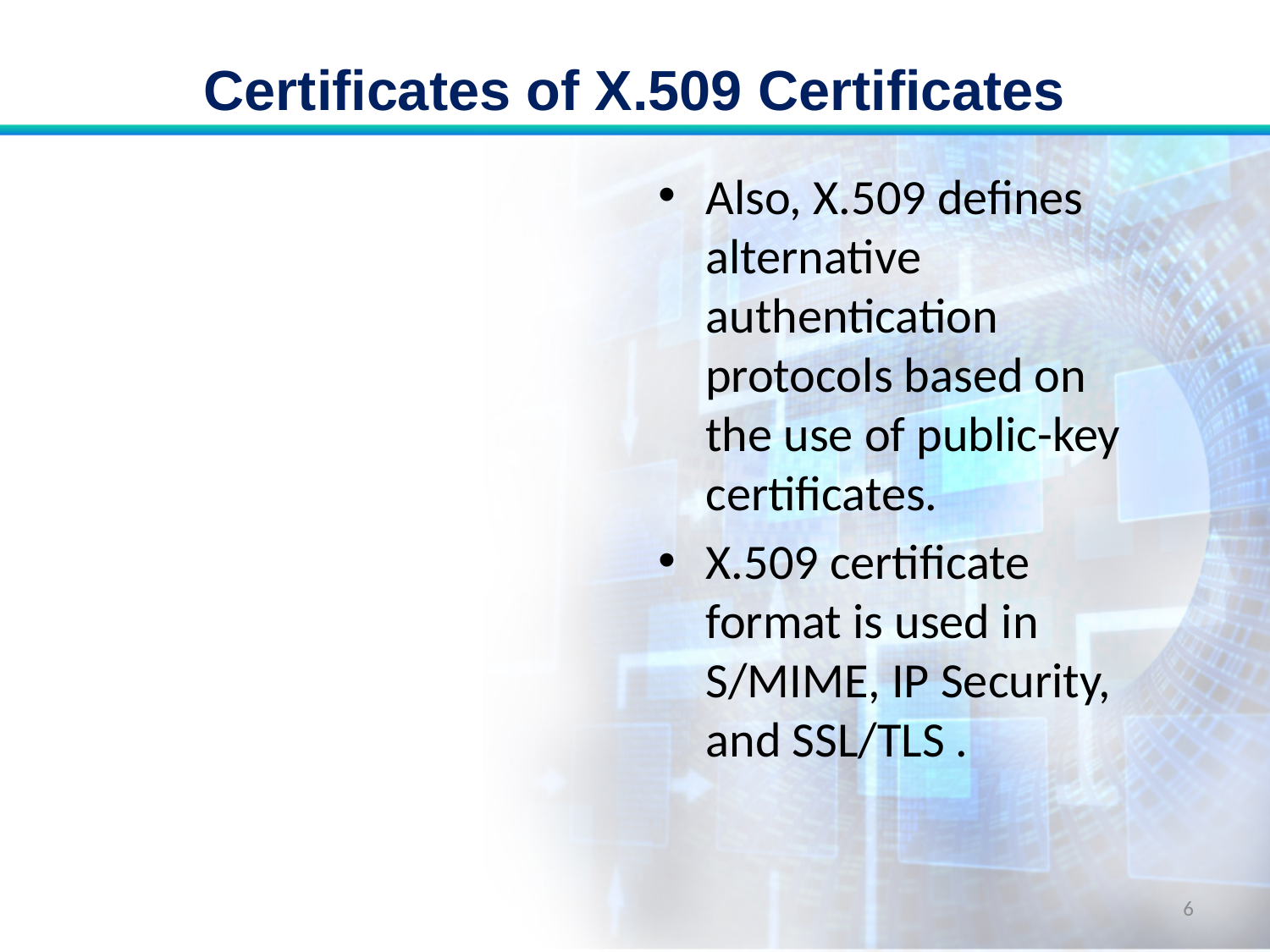

# Certificates of X.509 Certificates
Also, X.509 defines alternative authentication protocols based on the use of public-key certificates.
X.509 certificate format is used in S/MIME, IP Security, and SSL/TLS .
6